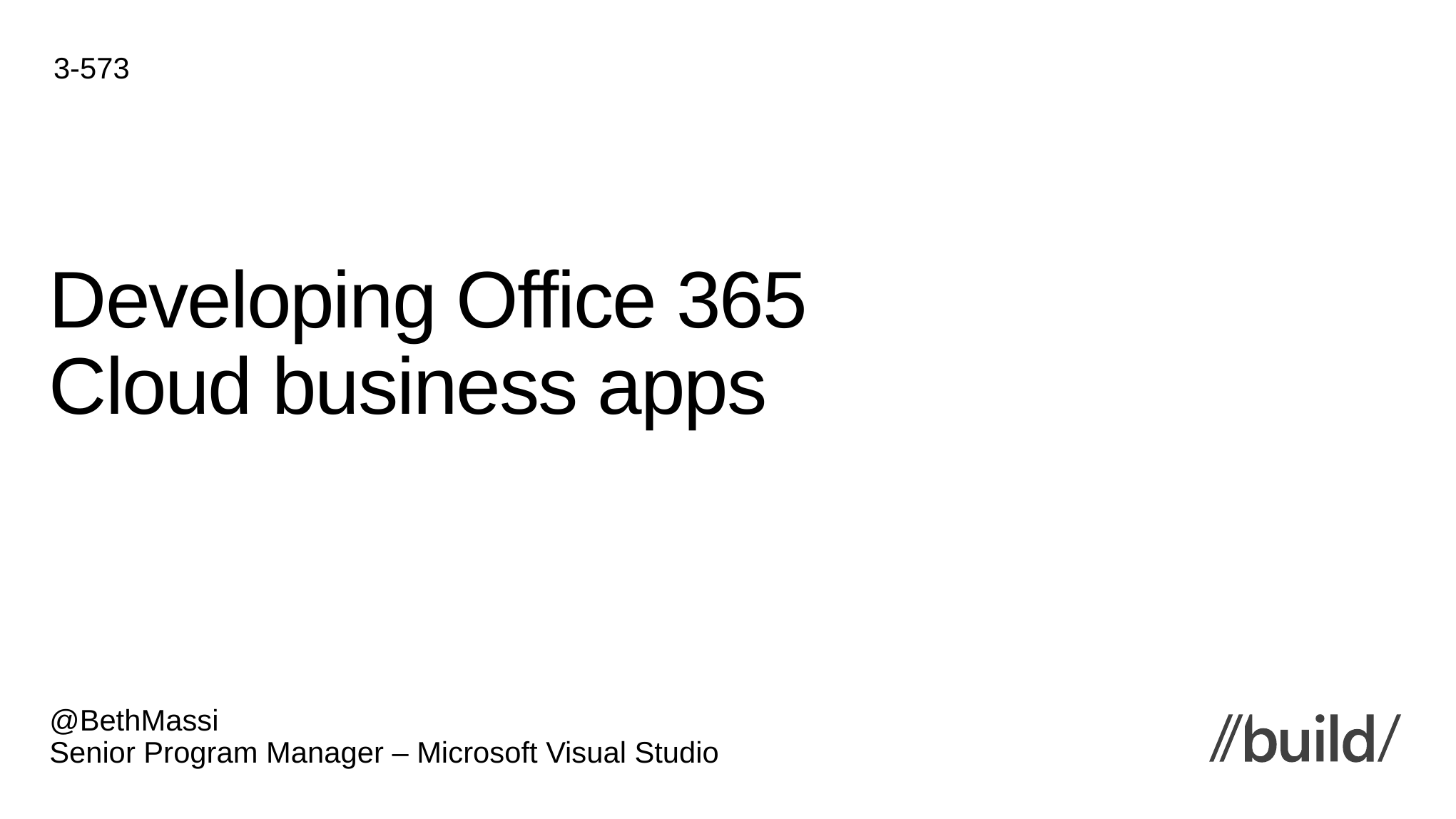

3-573
# Developing Office 365 Cloud business apps
@BethMassi
Senior Program Manager – Microsoft Visual Studio